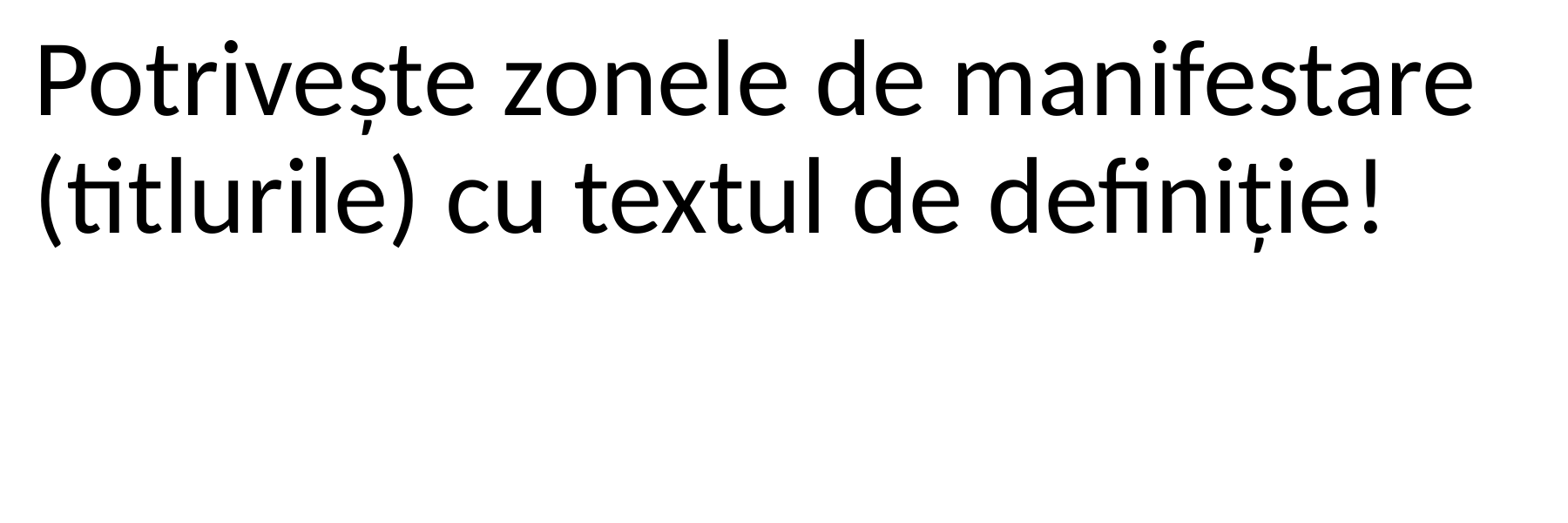

Potrivește zonele de manifestare (titlurile) cu textul de definiție!